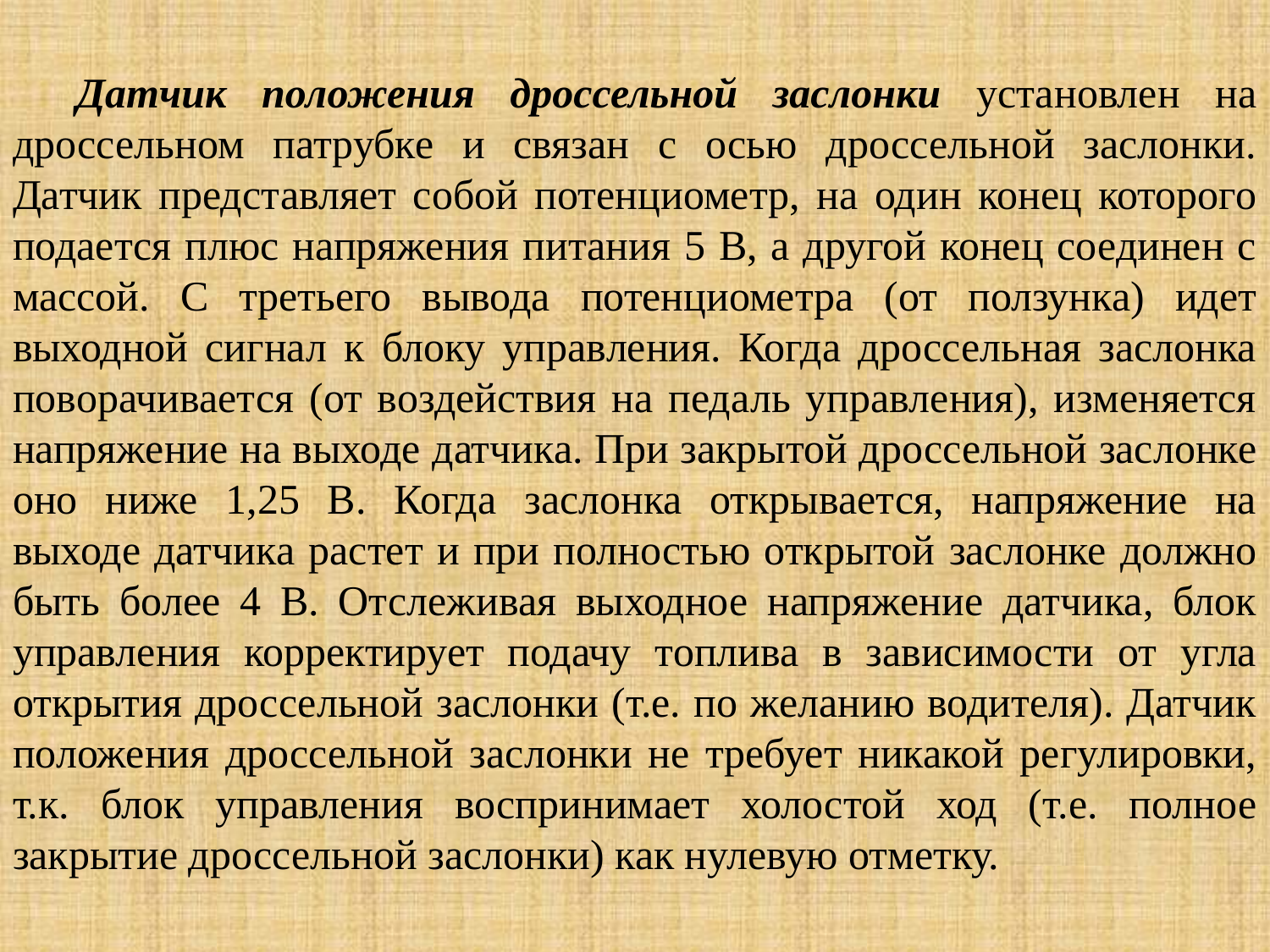

Датчик положения дроссельной заслонки установлен на дроссельном патрубке и связан с осью дроссельной заслонки. Датчик представляет собой потенциометр, на один конец которого подается плюс напряжения питания 5 В, а другой конец соединен с массой. С третьего вывода потенциометра (от ползунка) идет выходной сигнал к блоку управления. Когда дроссельная заслонка поворачивается (от воздействия на педаль управления), изменяется напряжение на выходе датчика. При закрытой дроссельной заслонке оно ниже 1,25 В. Когда заслонка открывается, напряжение на выходе датчика растет и при полностью открытой заслонке должно быть более 4 В. Отслеживая выходное напряжение датчика, блок управления корректирует подачу топлива в зависимости от угла открытия дроссельной заслонки (т.е. по желанию водителя). Датчик положения дроссельной заслонки не требует никакой регулировки, т.к. блок управления воспринимает холостой ход (т.е. полное закрытие дроссельной заслонки) как нулевую отметку.